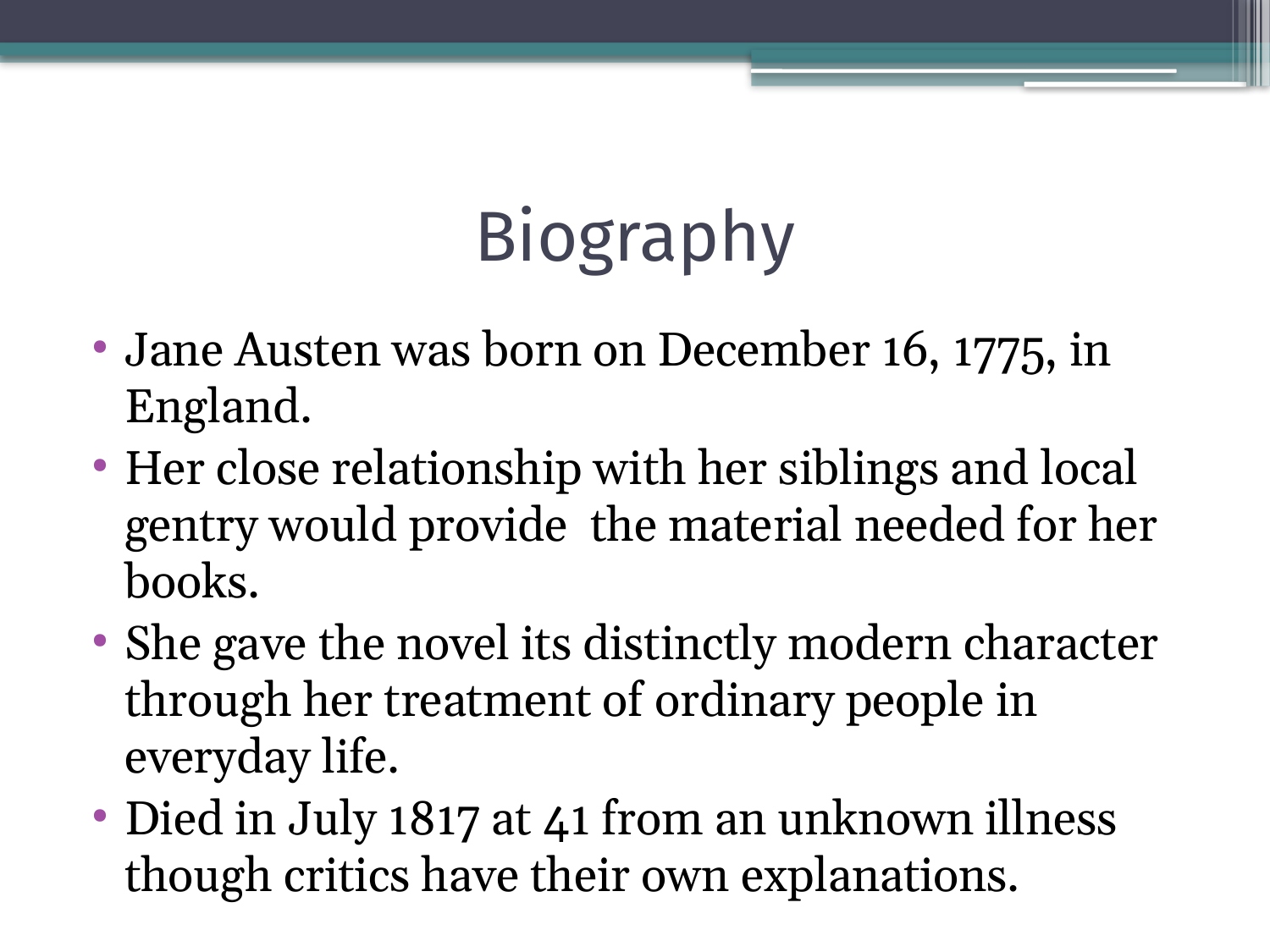

# Biography
Jane Austen was born on December 16, 1775, in England.
Her close relationship with her siblings and local gentry would provide  the material needed for her books.
She gave the novel its distinctly modern character through her treatment of ordinary people in everyday life.
Died in July 1817 at 41 from an unknown illness though critics have their own explanations.